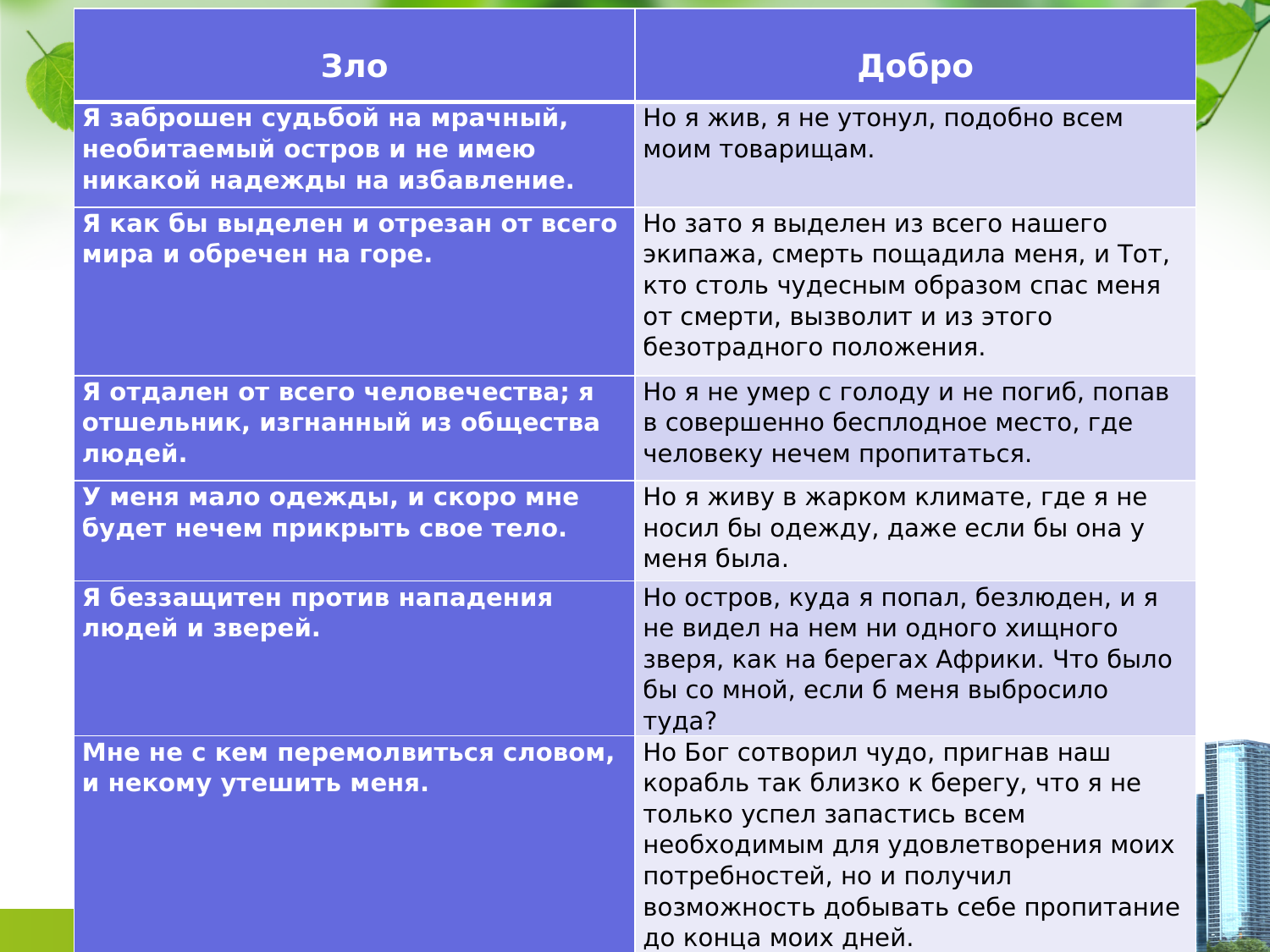

| Зло | Добро |
| --- | --- |
| Я заброшен судьбой на мрачный, необитаемый остров и не имею никакой надежды на избавление. | Но я жив, я не утонул, подобно всем моим товарищам. |
| Я как бы выделен и отрезан от всего мира и обречен на горе. | Но зато я выделен из всего нашего экипажа, смерть пощадила меня, и Тот, кто столь чудесным образом спас меня от смерти, вызволит и из этого безотрадного положения. |
| Я отдален от всего человечества; я отшельник, изгнанный из общества людей. | Но я не умер с голоду и не погиб, попав в совершенно бесплодное место, где человеку нечем пропитаться. |
| У меня мало одежды, и скоро мне будет нечем прикрыть свое тело. | Но я живу в жарком климате, где я не носил бы одежду, даже если бы она у меня была. |
| Я беззащитен против нападения людей и зверей. | Но остров, куда я попал, безлюден, и я не видел на нем ни одного хищного зверя, как на берегах Африки. Что было бы со мной, если б меня выбросило туда? |
| Мне не с кем перемолвиться словом, и некому утешить меня. | Но Бог сотворил чудо, пригнав наш корабль так близко к берегу, что я не только успел запастись всем необходимым для удовлетворения моих потребностей, но и получил возможность добывать себе пропитание до конца моих дней. |